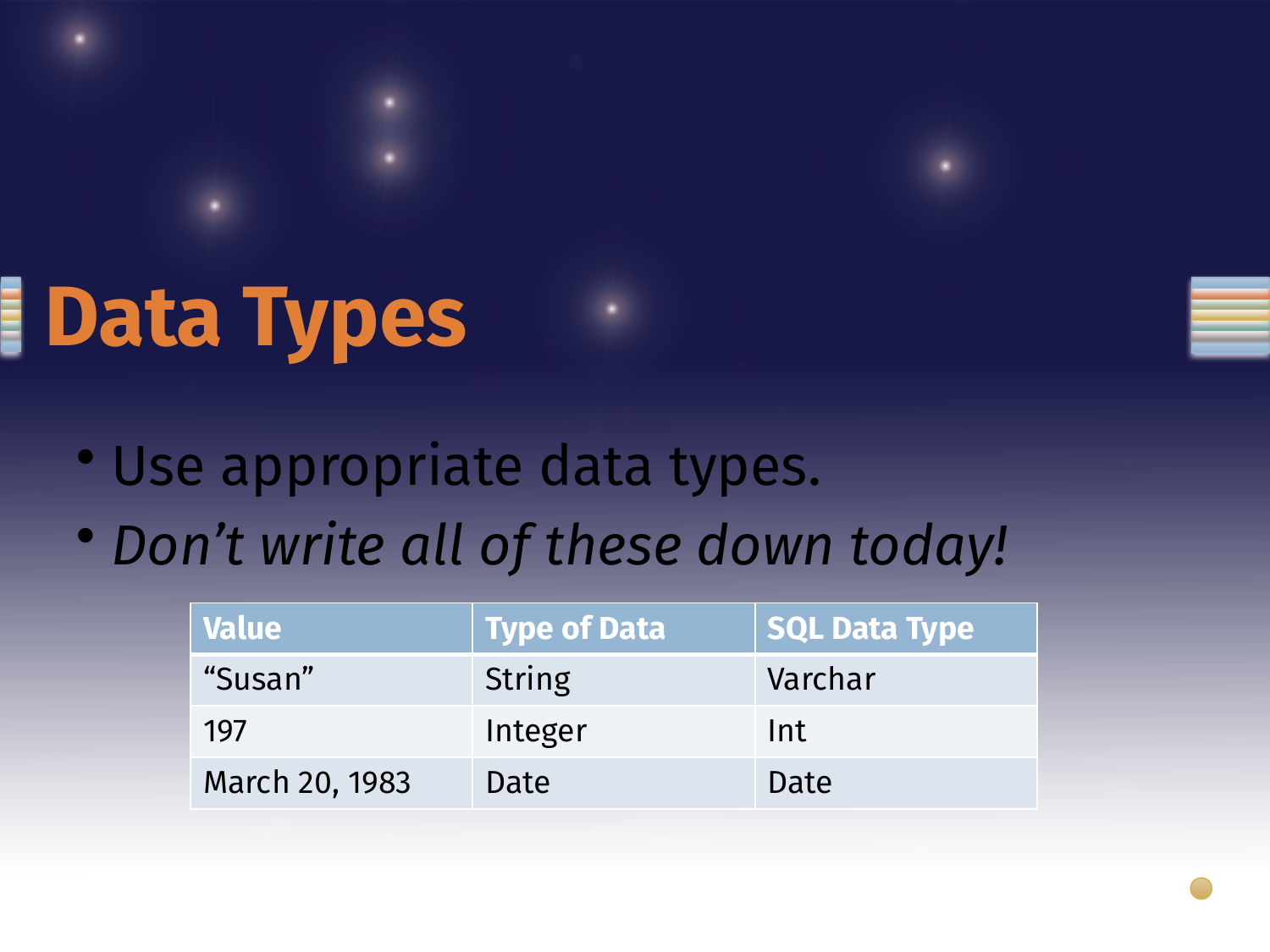

# Data Types

 Use appropriate data types.
 Don’t write all of these down today!
| Value | Type of Data | SQL Data Type |
| --- | --- | --- |
| “Susan” | String | Varchar |
| 197 | Integer | Int |
| March 20, 1983 | Date | Date |